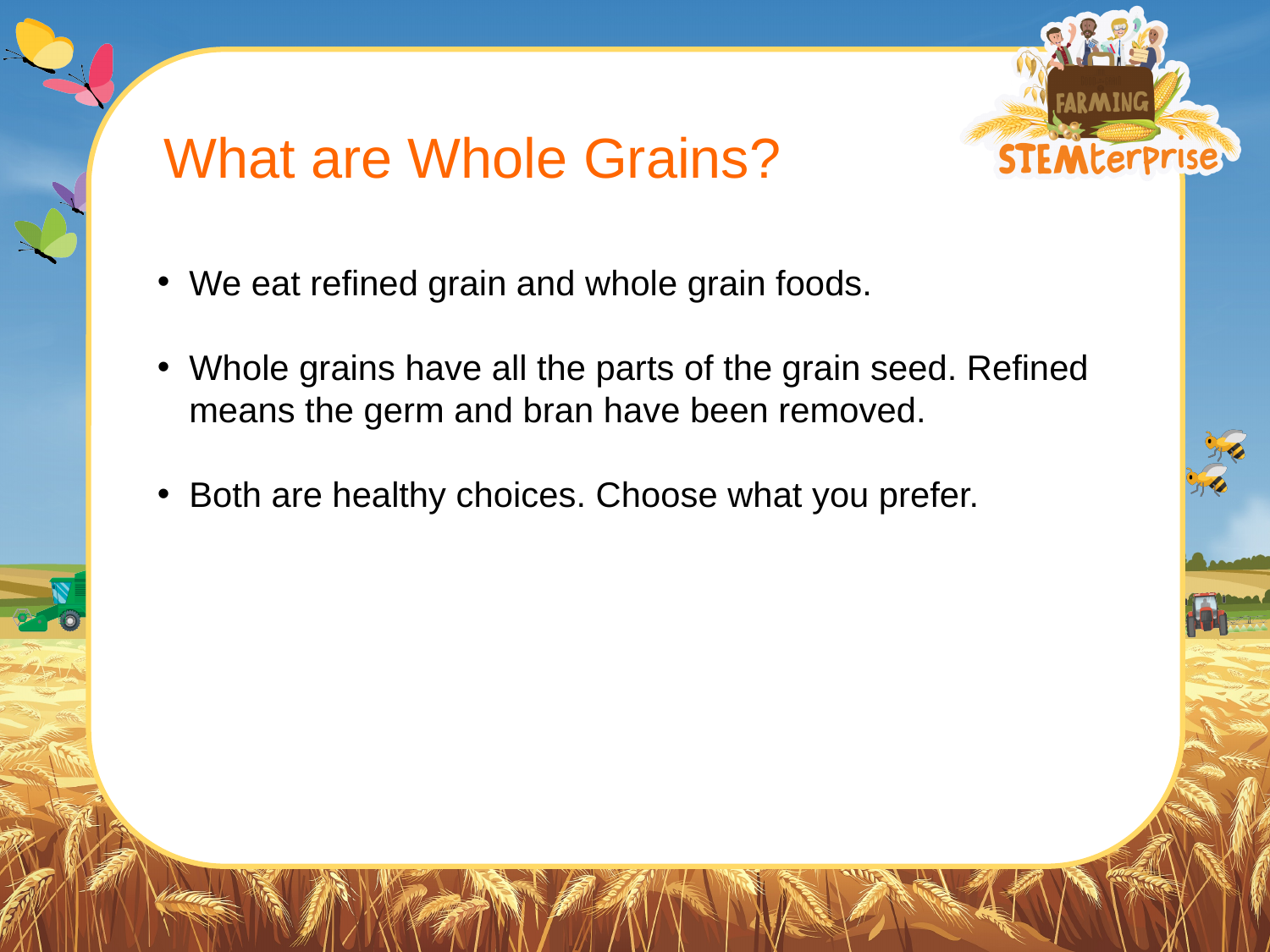

# What are Whole Grains?
We eat refined grain and whole grain foods.

Whole grains have all the parts of the grain seed. Refined means the germ and bran have been removed.

Both are healthy choices. Choose what you prefer.